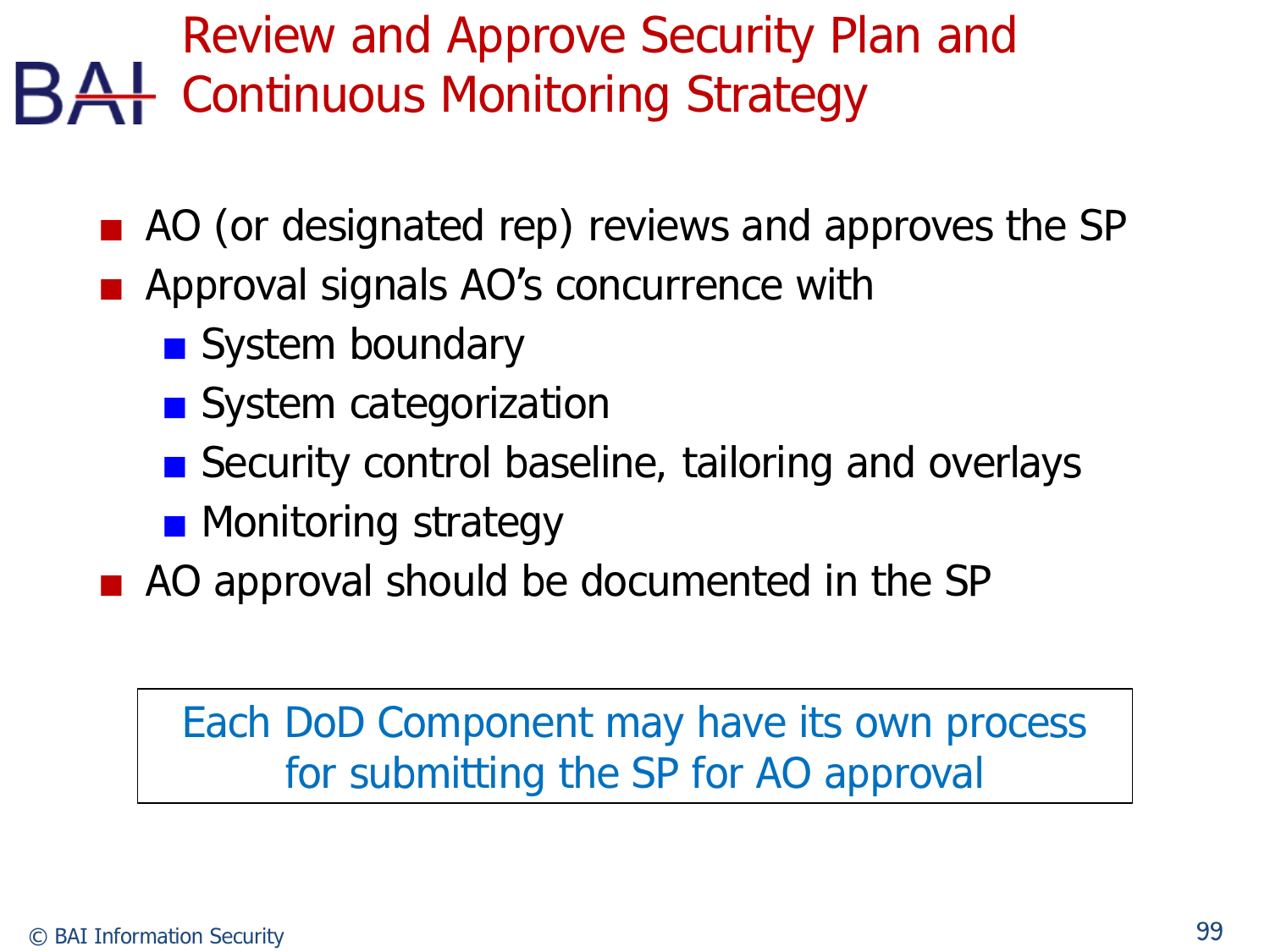

# Review and Approve Security Plan and Continuous Monitoring Strategy
AO (or designated rep) reviews and approves the SP
Approval signals AO’s concurrence with
System boundary
System categorization
Security control baseline, tailoring and overlays
Monitoring strategy
AO approval should be documented in the SP
Each DoD Component may have its own process for submitting the SP for AO approval